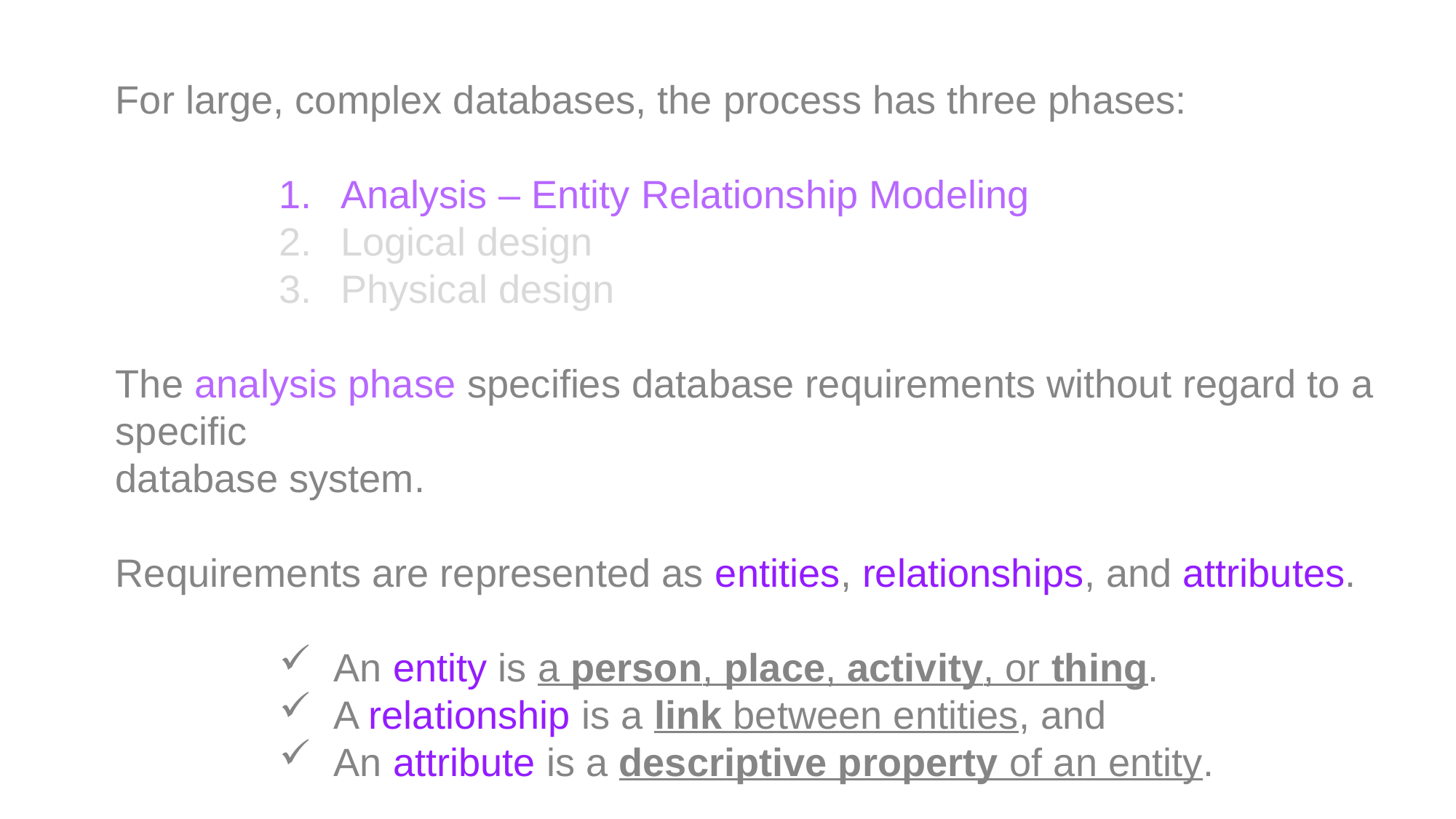

For large, complex databases, the process has three phases:

Analysis – Entity Relationship Modeling
Logical design
Physical design

The analysis phase specifies database requirements without regard to a specific
database system.

Requirements are represented as entities, relationships, and attributes.

An entity is a person, place, activity, or thing.
A relationship is a link between entities, and
An attribute is a descriptive property of an entity.